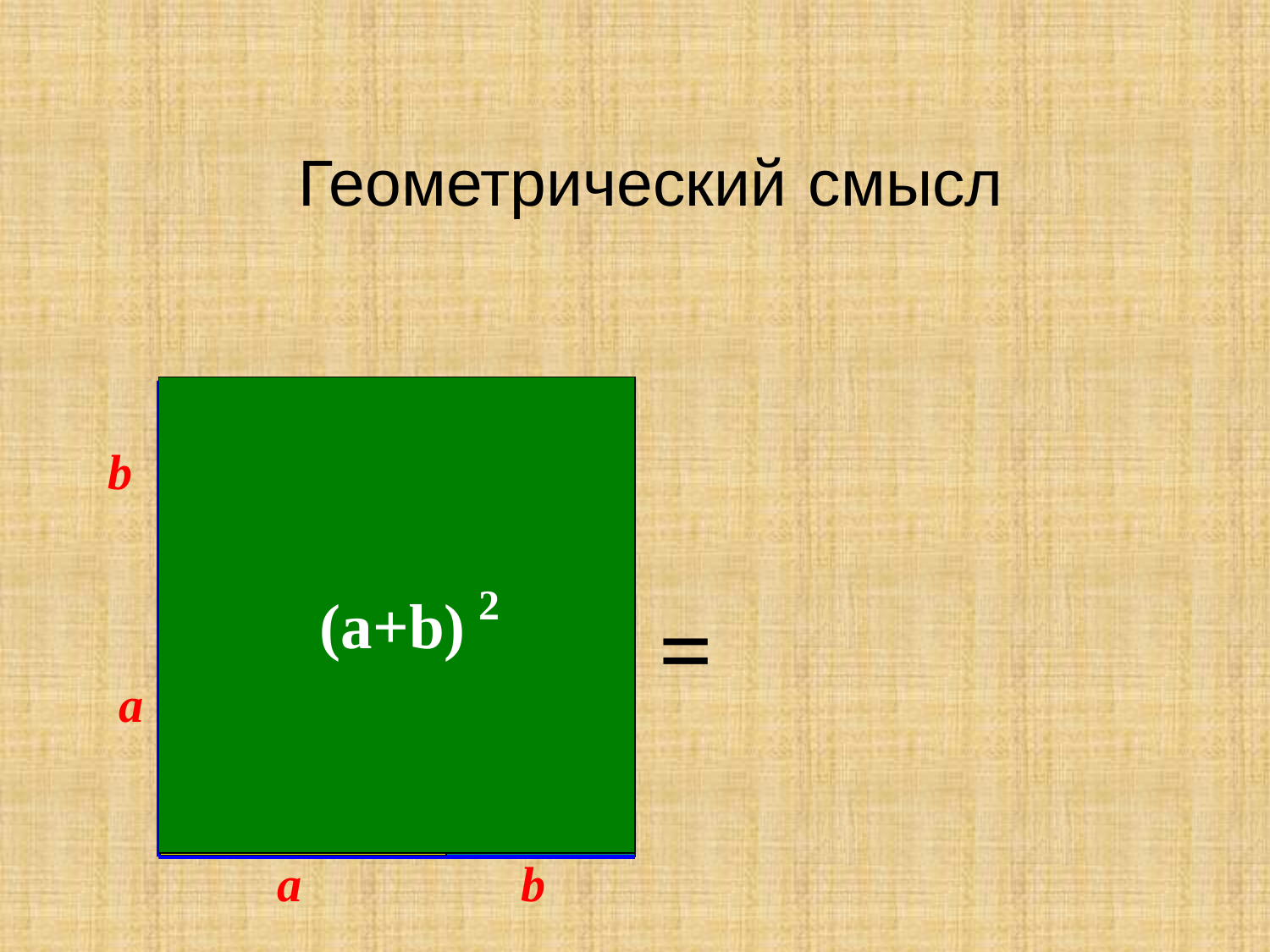

# Геометрический смысл

2
(a+b)

2
b
b
ab

а
2

=
а
ab
а
b